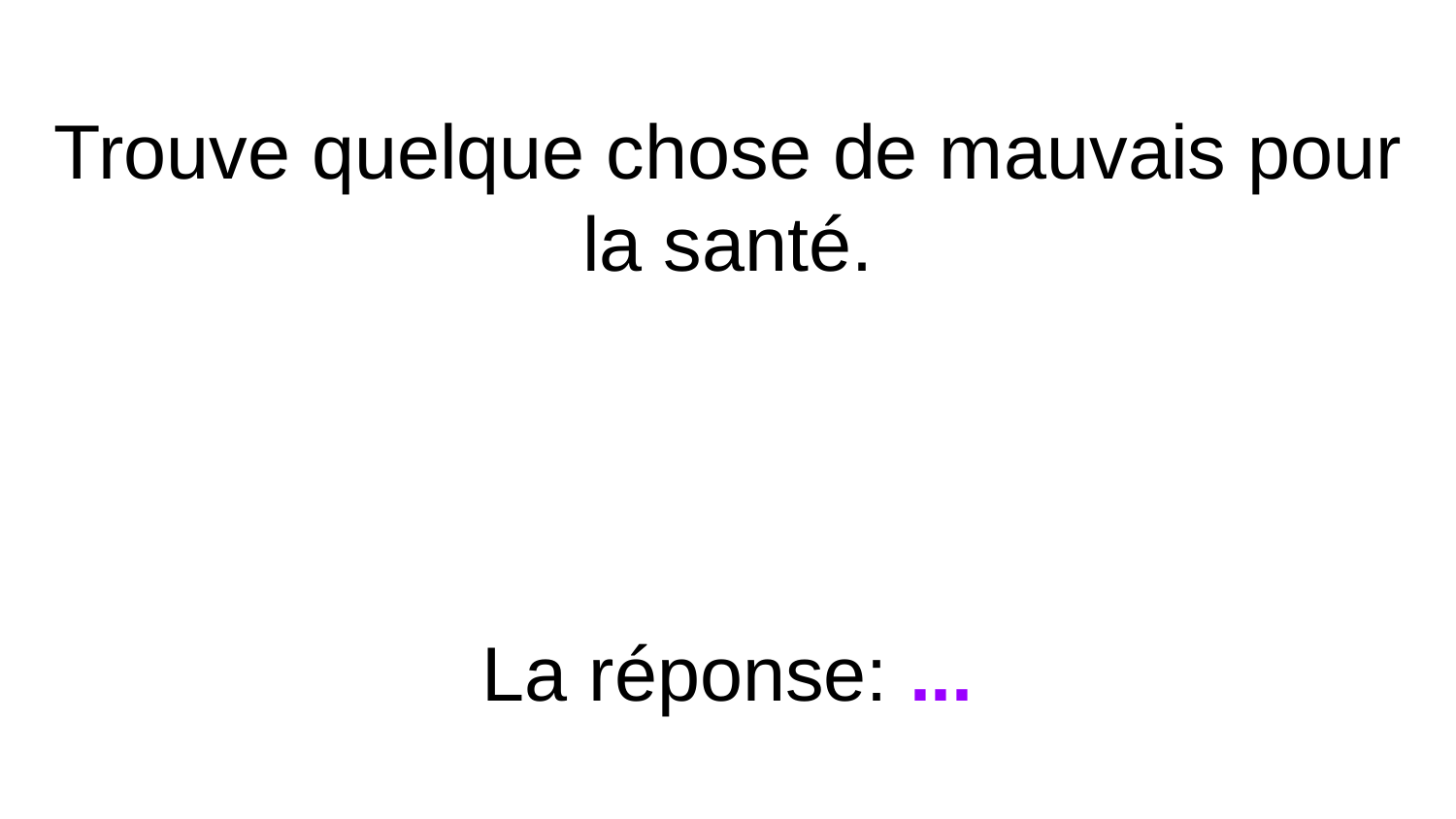

Trouve quelque chose de mauvais pour la santé.
La réponse: ...